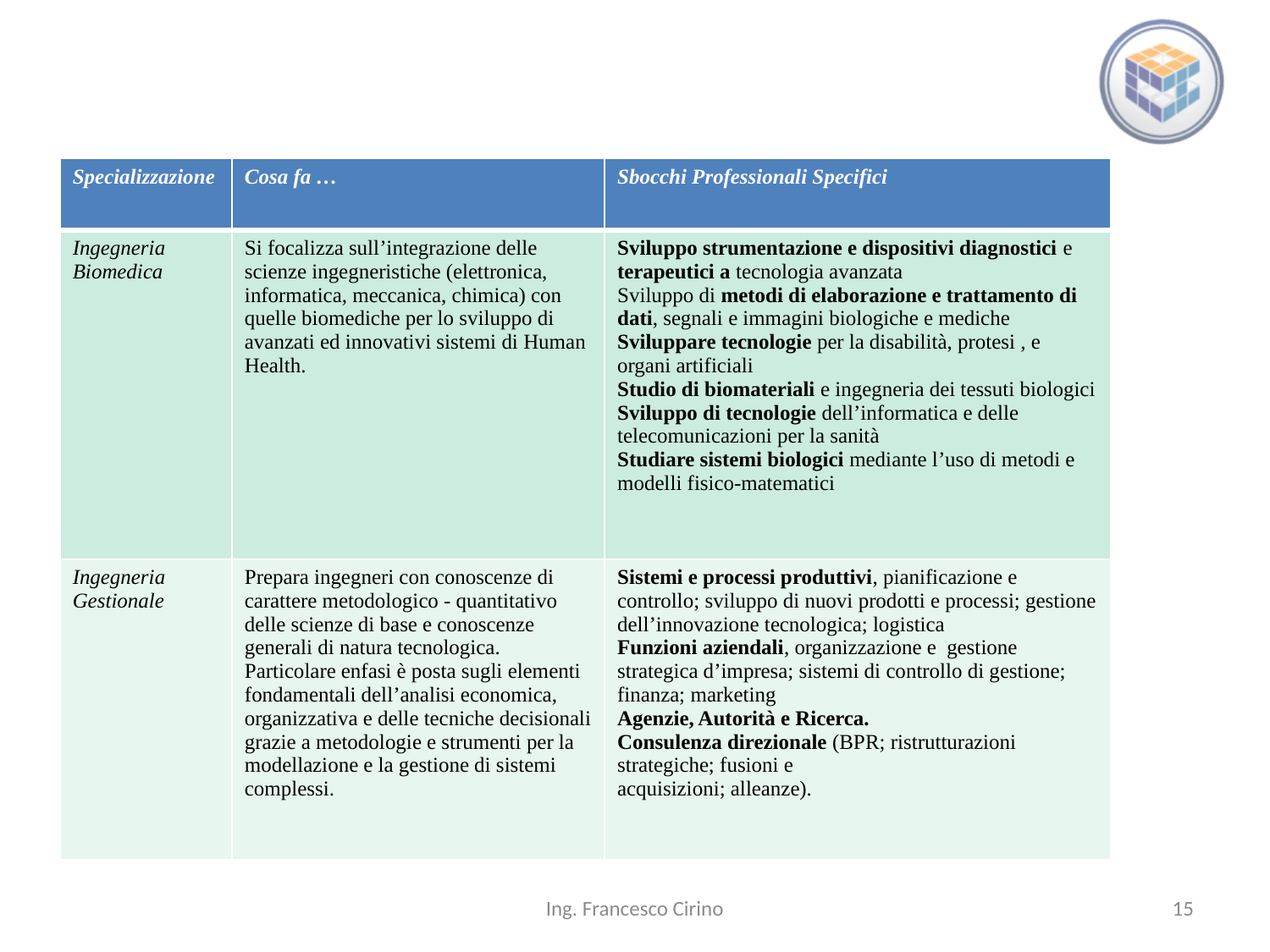

| Specializzazione | Cosa fa … | Sbocchi Professionali Specifici |
| --- | --- | --- |
| Ingegneria Biomedica | Si focalizza sull’integrazione delle scienze ingegneristiche (elettronica, informatica, meccanica, chimica) con quelle biomediche per lo sviluppo di avanzati ed innovativi sistemi di Human Health. | Sviluppo strumentazione e dispositivi diagnostici e terapeutici a tecnologia avanzata Sviluppo di metodi di elaborazione e trattamento di dati, segnali e immagini biologiche e mediche Sviluppare tecnologie per la disabilità, protesi , e organi artificiali Studio di biomateriali e ingegneria dei tessuti biologici Sviluppo di tecnologie dell’informatica e delle telecomunicazioni per la sanità Studiare sistemi biologici mediante l’uso di metodi e modelli fisico-matematici |
| Ingegneria Gestionale | Prepara ingegneri con conoscenze di carattere metodologico - quantitativo delle scienze di base e conoscenze generali di natura tecnologica. Particolare enfasi è posta sugli elementi fondamentali dell’analisi economica, organizzativa e delle tecniche decisionali grazie a metodologie e strumenti per la modellazione e la gestione di sistemi complessi. | Sistemi e processi produttivi, pianificazione e controllo; sviluppo di nuovi prodotti e processi; gestione dell’innovazione tecnologica; logistica Funzioni aziendali, organizzazione e gestione strategica d’impresa; sistemi di controllo di gestione; finanza; marketing Agenzie, Autorità e Ricerca. Consulenza direzionale (BPR; ristrutturazioni strategiche; fusioni e acquisizioni; alleanze). |
Ing. Francesco Cirino
15